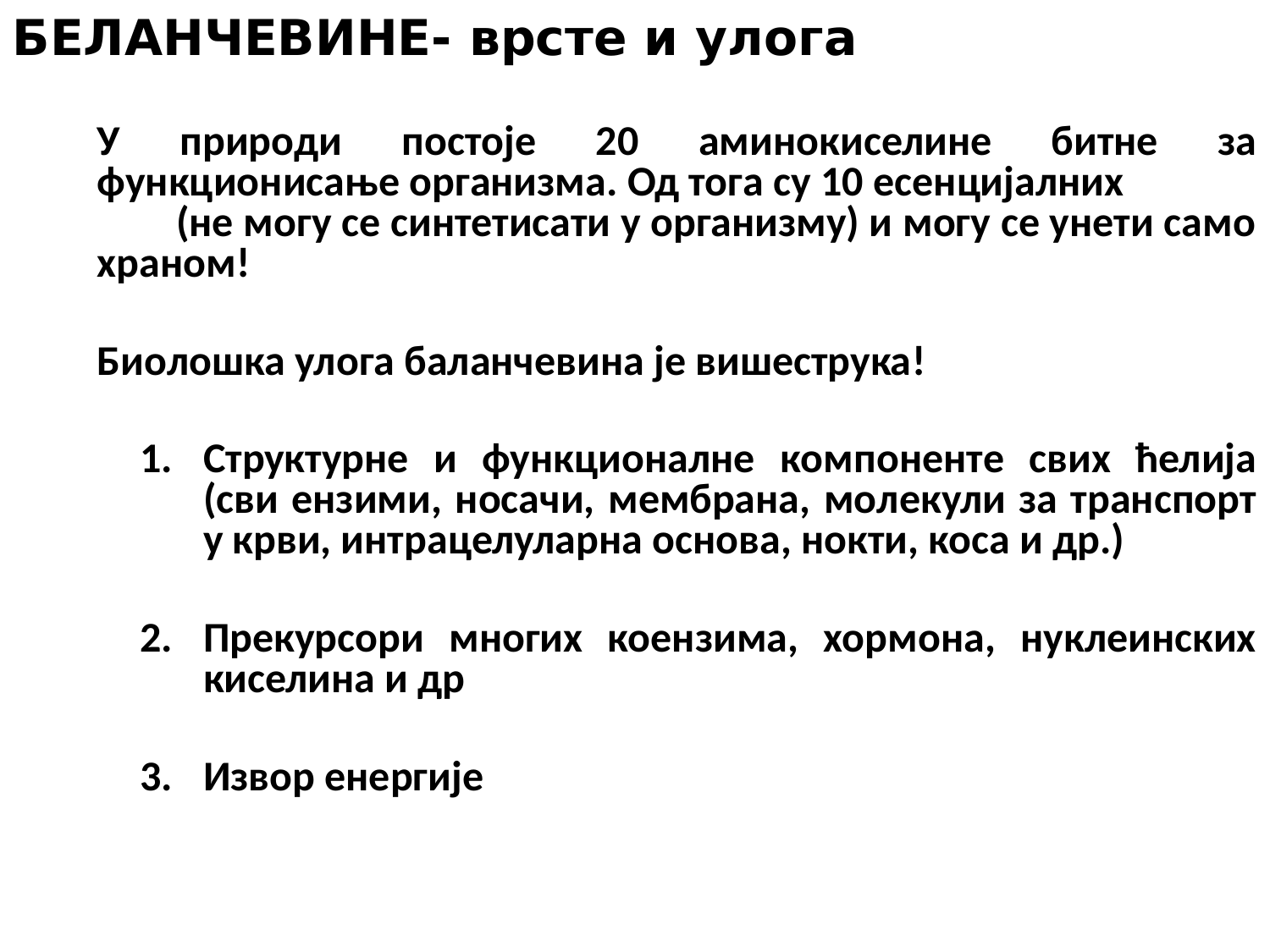

БЕЛАНЧЕВИНЕ- врсте и улога
	У природи постоје 20 аминокиселине битне за функционисање организма. Од тога су 10 есенцијалних                       (не могу се синтетисати у организму) и могу се унети само храном!

	Биолошка улога баланчевина је вишеструка!

Структурне и функционалне компоненте свих ћелија (сви ензими, носачи, мембрана, молекули за транспорт у крви, интрацелуларна основа, нокти, коса и др.)

Прекурсори многих коензима, хормона, нуклеинских киселина и др

Извор енергије